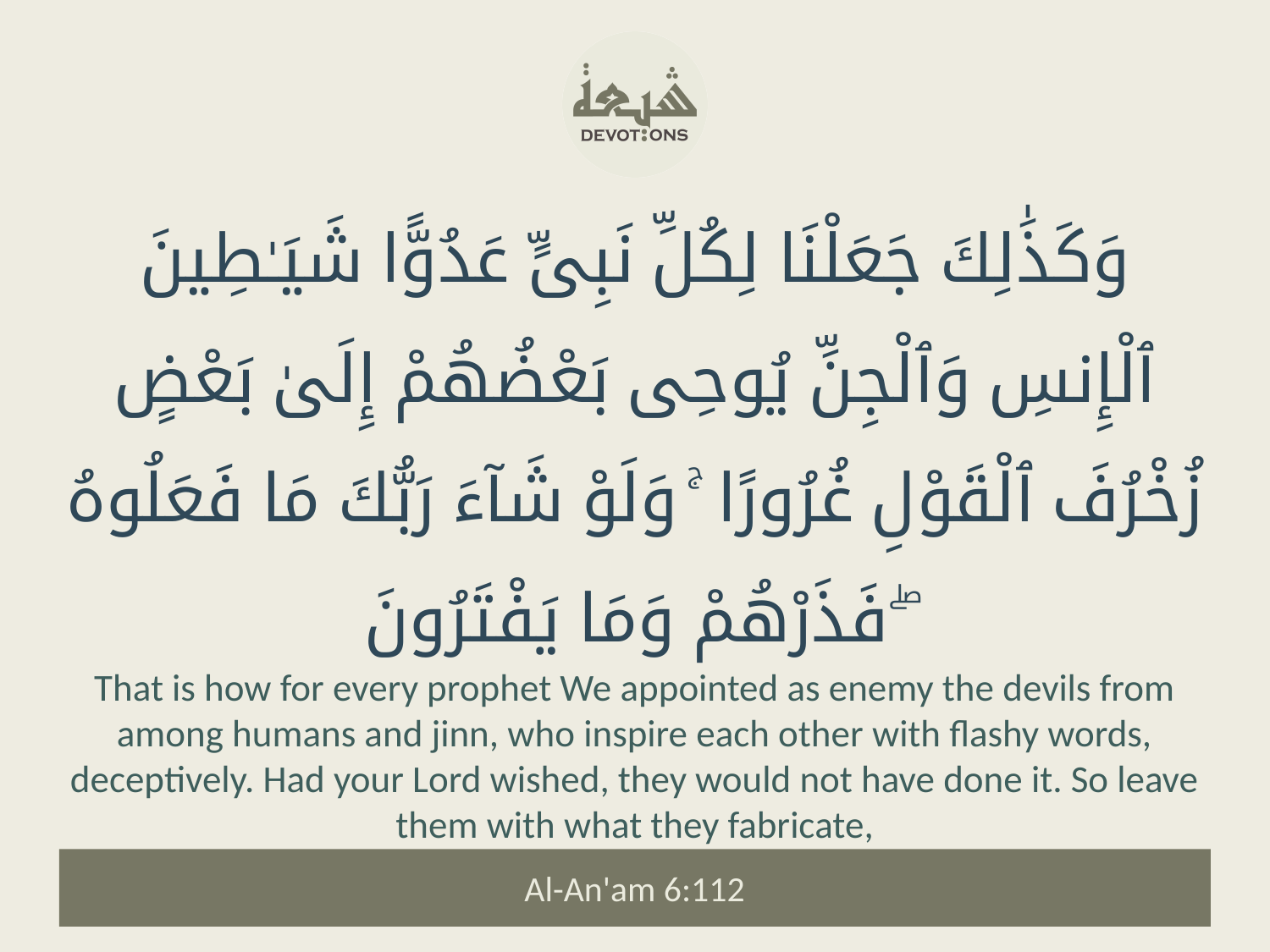

وَكَذَٰلِكَ جَعَلْنَا لِكُلِّ نَبِىٍّ عَدُوًّا شَيَـٰطِينَ ٱلْإِنسِ وَٱلْجِنِّ يُوحِى بَعْضُهُمْ إِلَىٰ بَعْضٍ زُخْرُفَ ٱلْقَوْلِ غُرُورًا ۚ وَلَوْ شَآءَ رَبُّكَ مَا فَعَلُوهُ ۖ فَذَرْهُمْ وَمَا يَفْتَرُونَ
That is how for every prophet We appointed as enemy the devils from among humans and jinn, who inspire each other with flashy words, deceptively. Had your Lord wished, they would not have done it. So leave them with what they fabricate,
Al-An'am 6:112